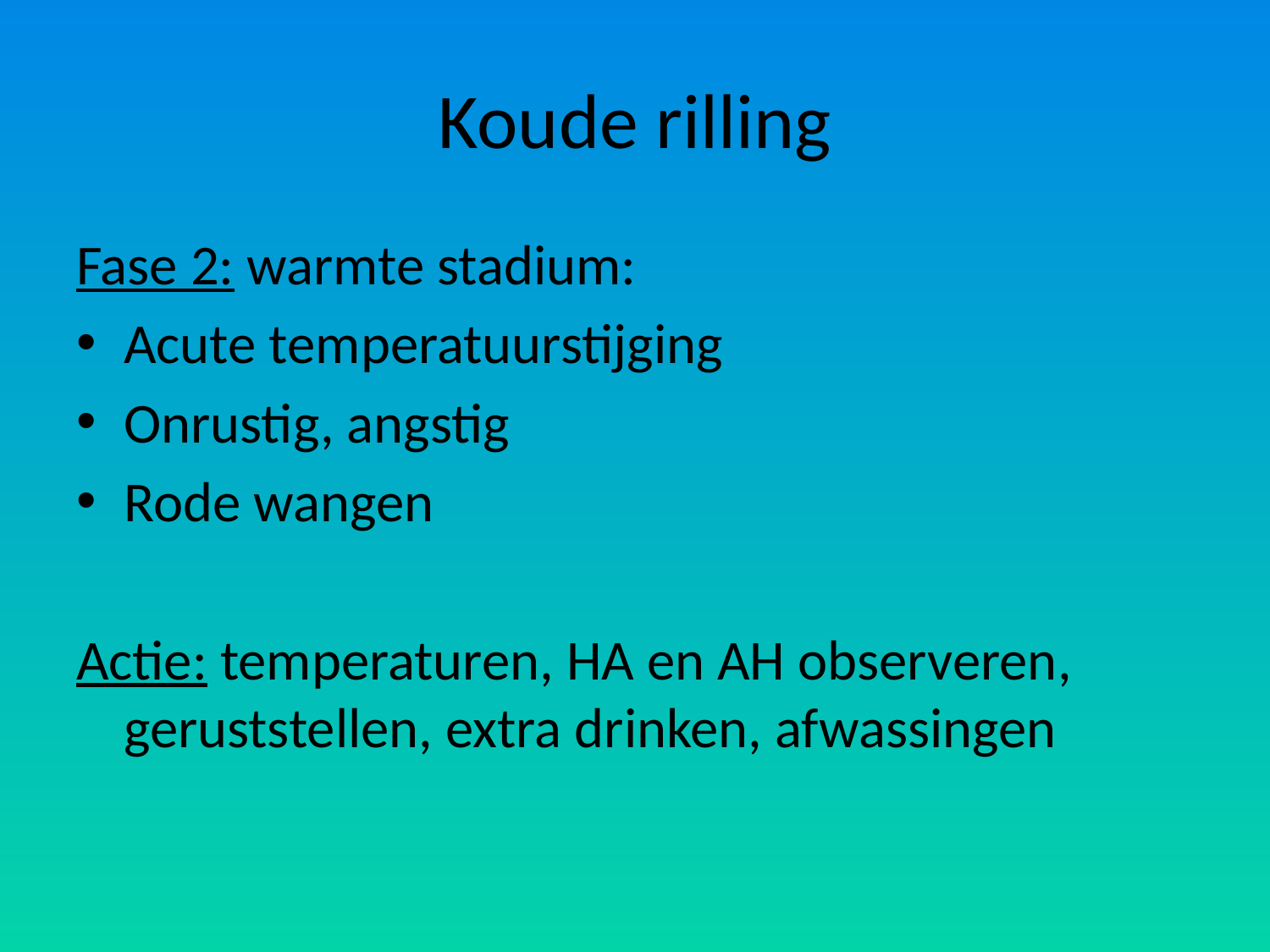

# Koude rilling
Fase 2: warmte stadium:
Acute temperatuurstijging
Onrustig, angstig
Rode wangen

Actie: temperaturen, HA en AH observeren, geruststellen, extra drinken, afwassingen